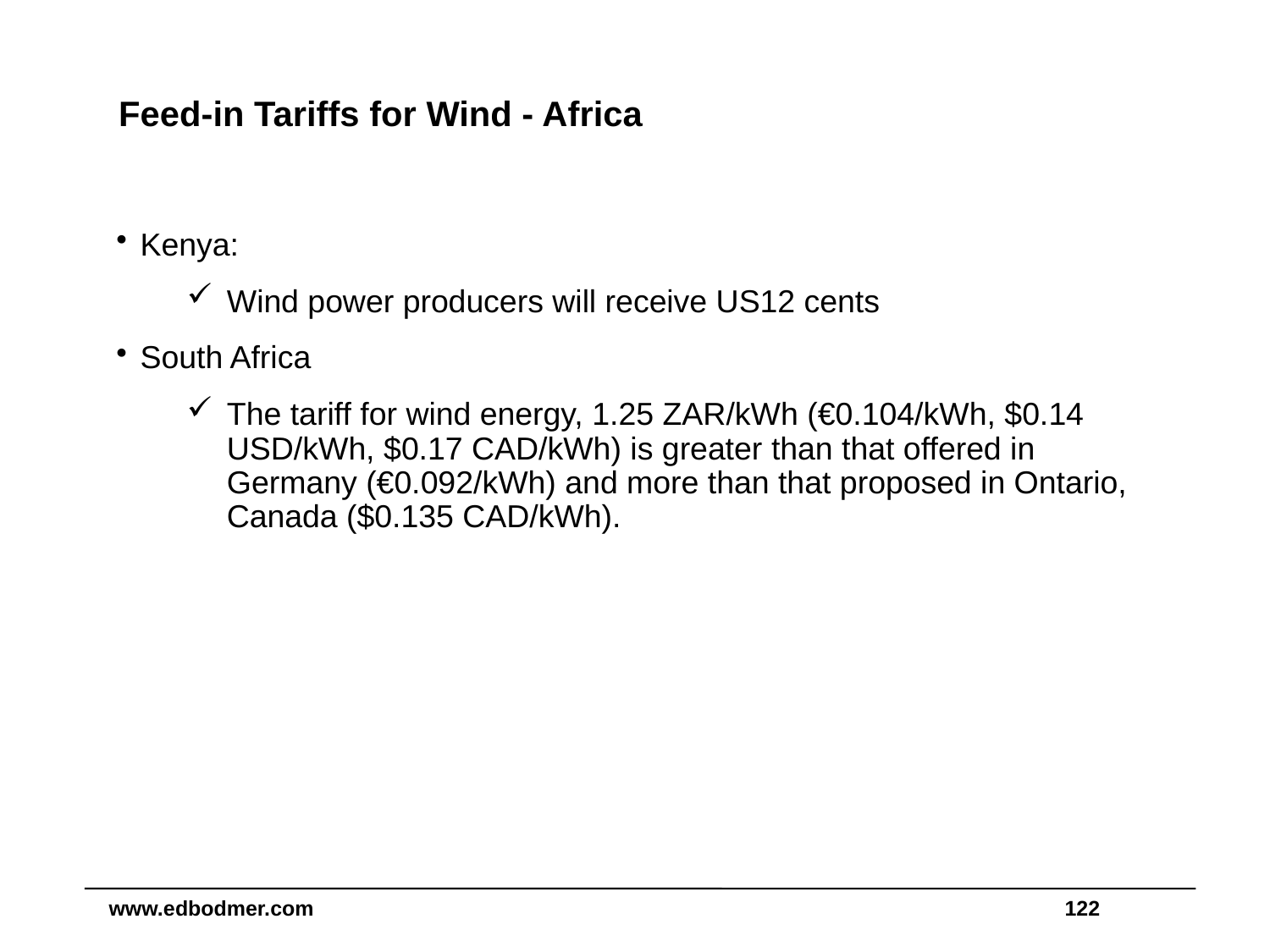

# Feed-in Tariffs for Wind - Africa
Kenya:
Wind power producers will receive US12 cents
South Africa
The tariff for wind energy, 1.25 ZAR/kWh (€0.104/kWh, $0.14 USD/kWh, $0.17 CAD/kWh) is greater than that offered in Germany (€0.092/kWh) and more than that proposed in Ontario, Canada ($0.135 CAD/kWh).